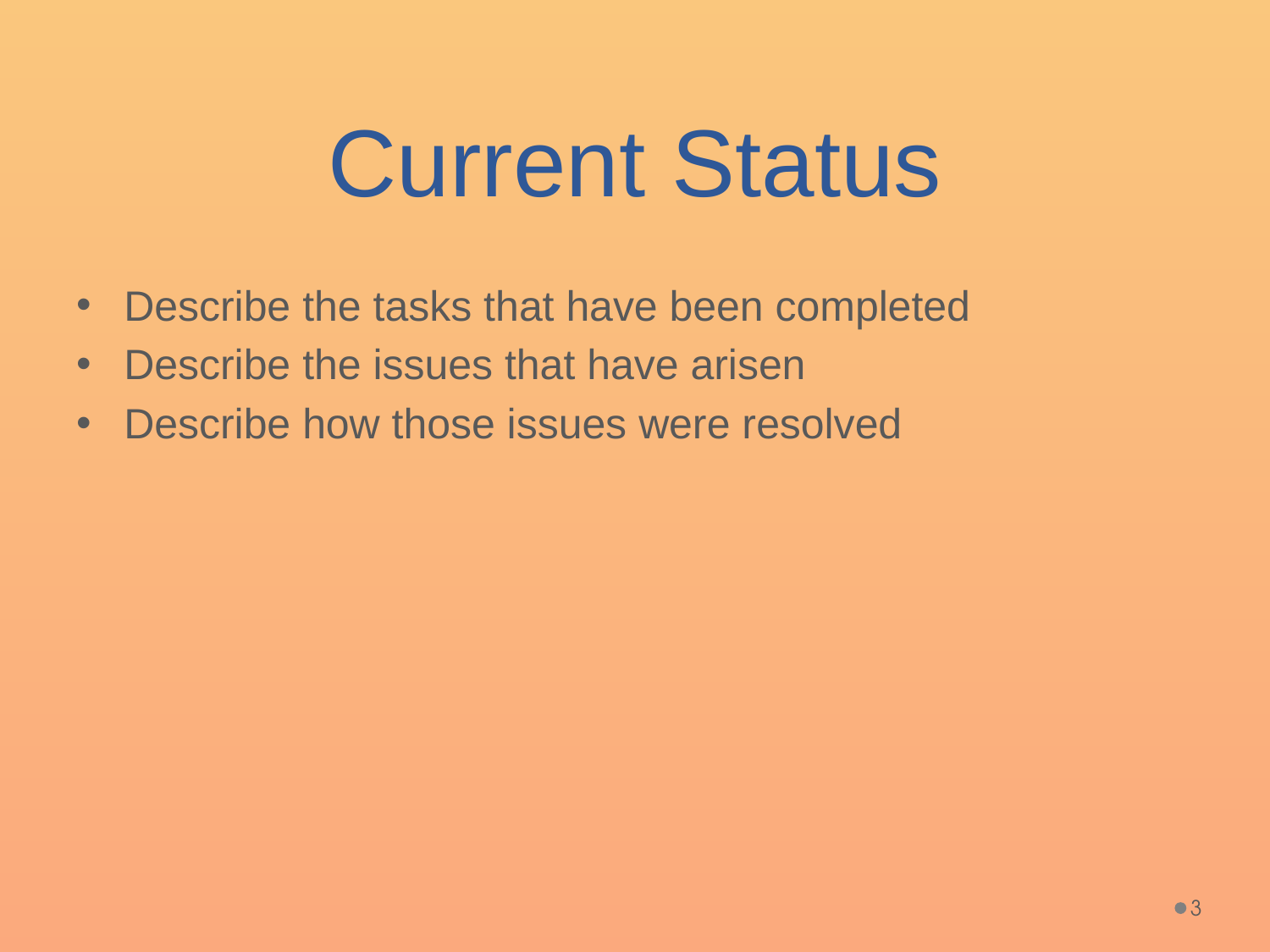

# Current Status
Describe the tasks that have been completed
Describe the issues that have arisen
Describe how those issues were resolved
3